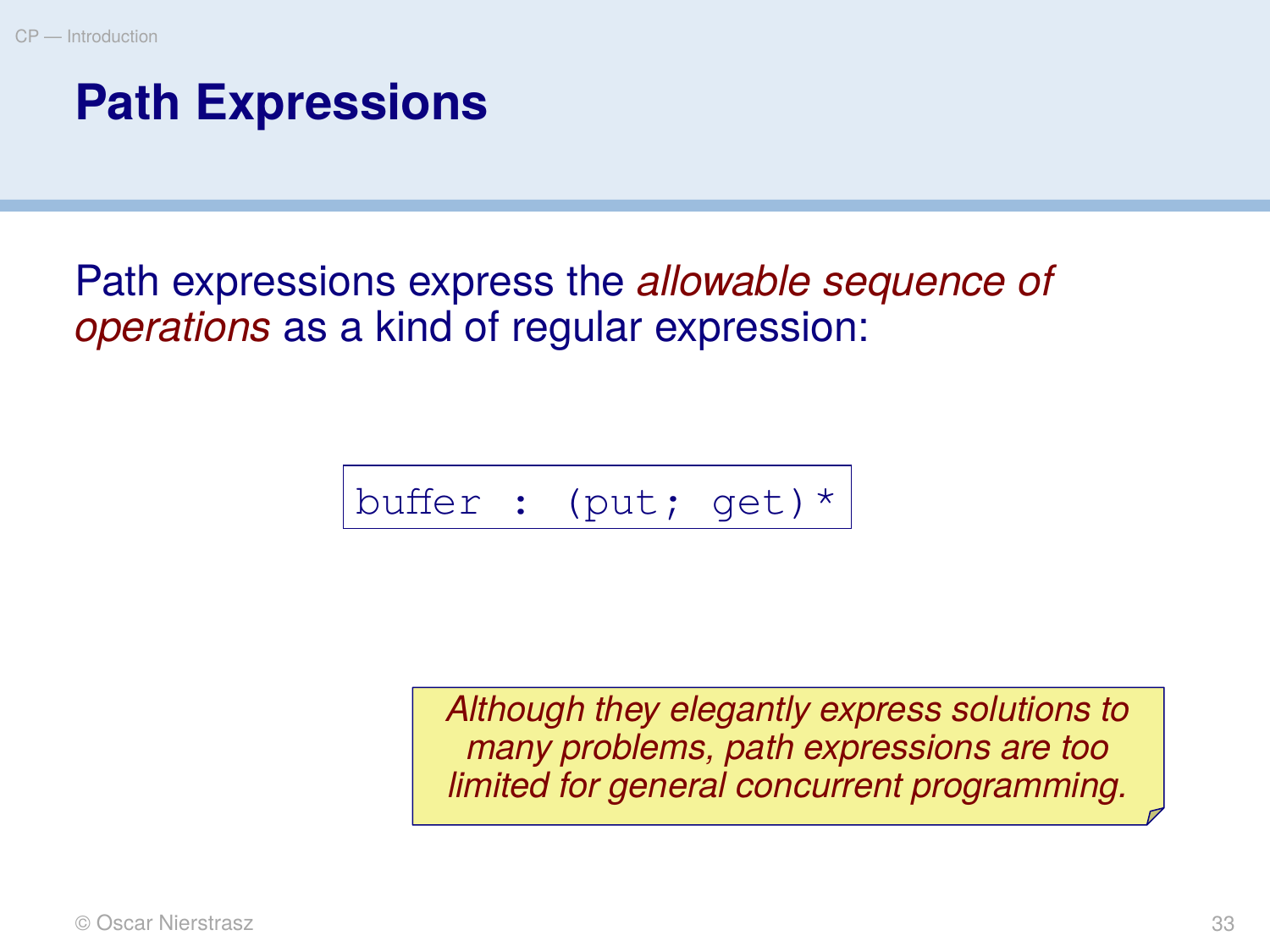

CP — Introduction
# Path Expressions
Path expressions express the allowable sequence of operations as a kind of regular expression:
buffer : (put; get)*
Although they elegantly express solutions to many problems, path expressions are too limited for general concurrent programming.
© Oscar Nierstrasz
33